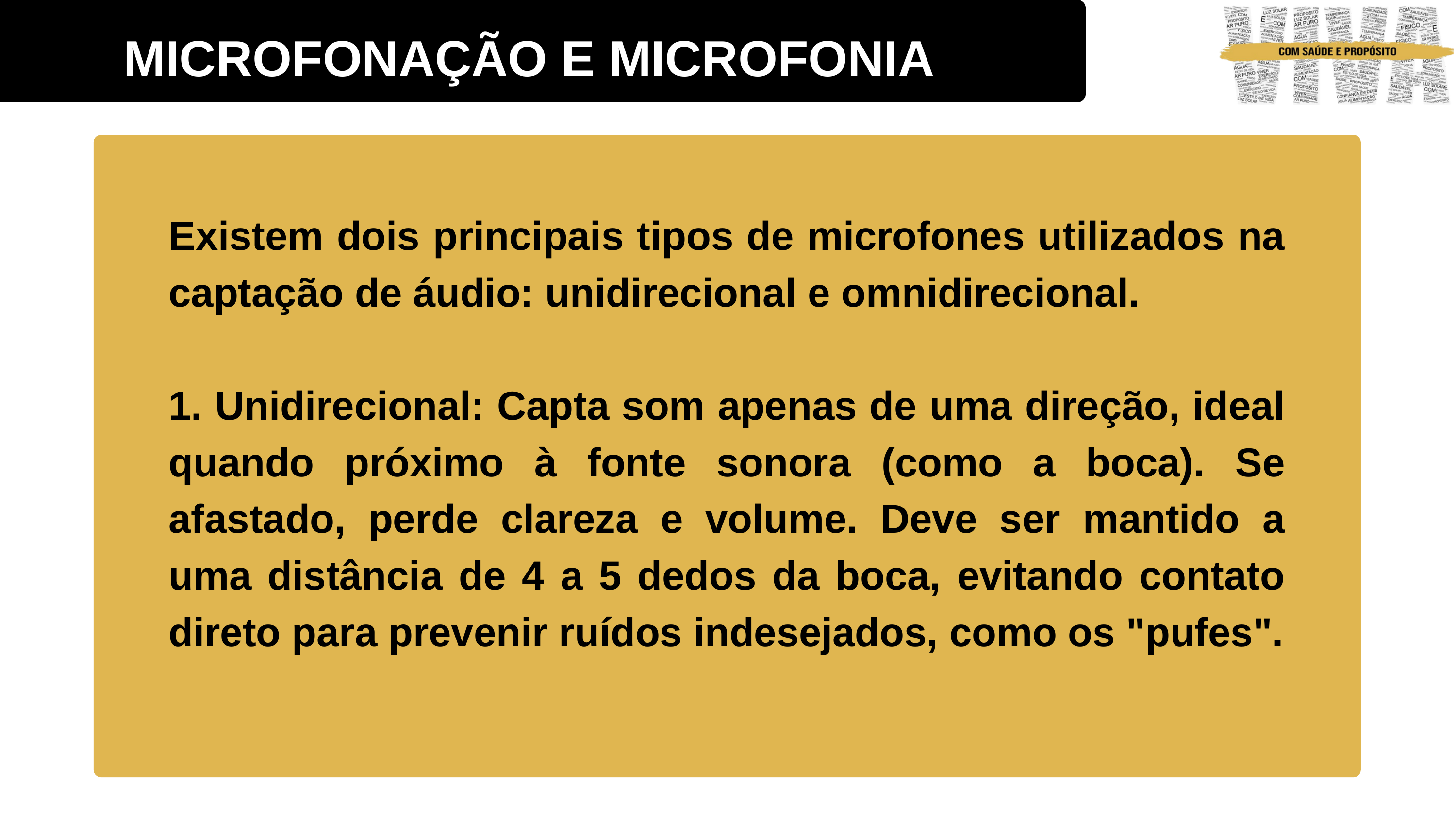

MICROFONAÇÃO E MICROFONIA

Existem dois principais tipos de microfones utilizados na captação de áudio: unidirecional e omnidirecional.

1. Unidirecional: Capta som apenas de uma direção, ideal quando próximo à fonte sonora (como a boca). Se afastado, perde clareza e volume. Deve ser mantido a uma distância de 4 a 5 dedos da boca, evitando contato direto para prevenir ruídos indesejados, como os "pufes".